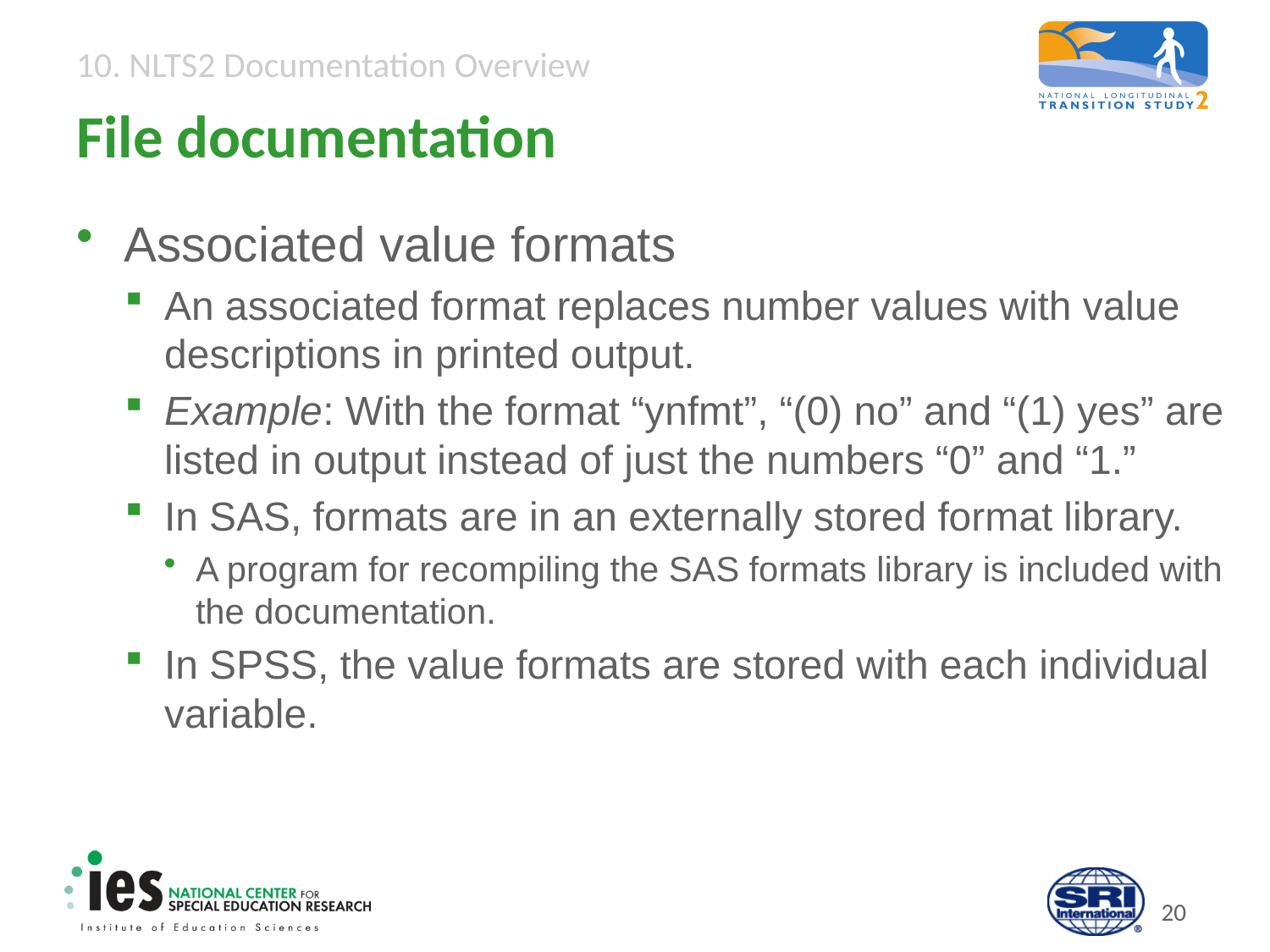

# File documentation
Associated value formats
An associated format replaces number values with value descriptions in printed output.
Example: With the format “ynfmt”, “(0) no” and “(1) yes” are listed in output instead of just the numbers “0” and “1.”
In SAS, formats are in an externally stored format library.
A program for recompiling the SAS formats library is included with the documentation.
In SPSS, the value formats are stored with each individual variable.

20